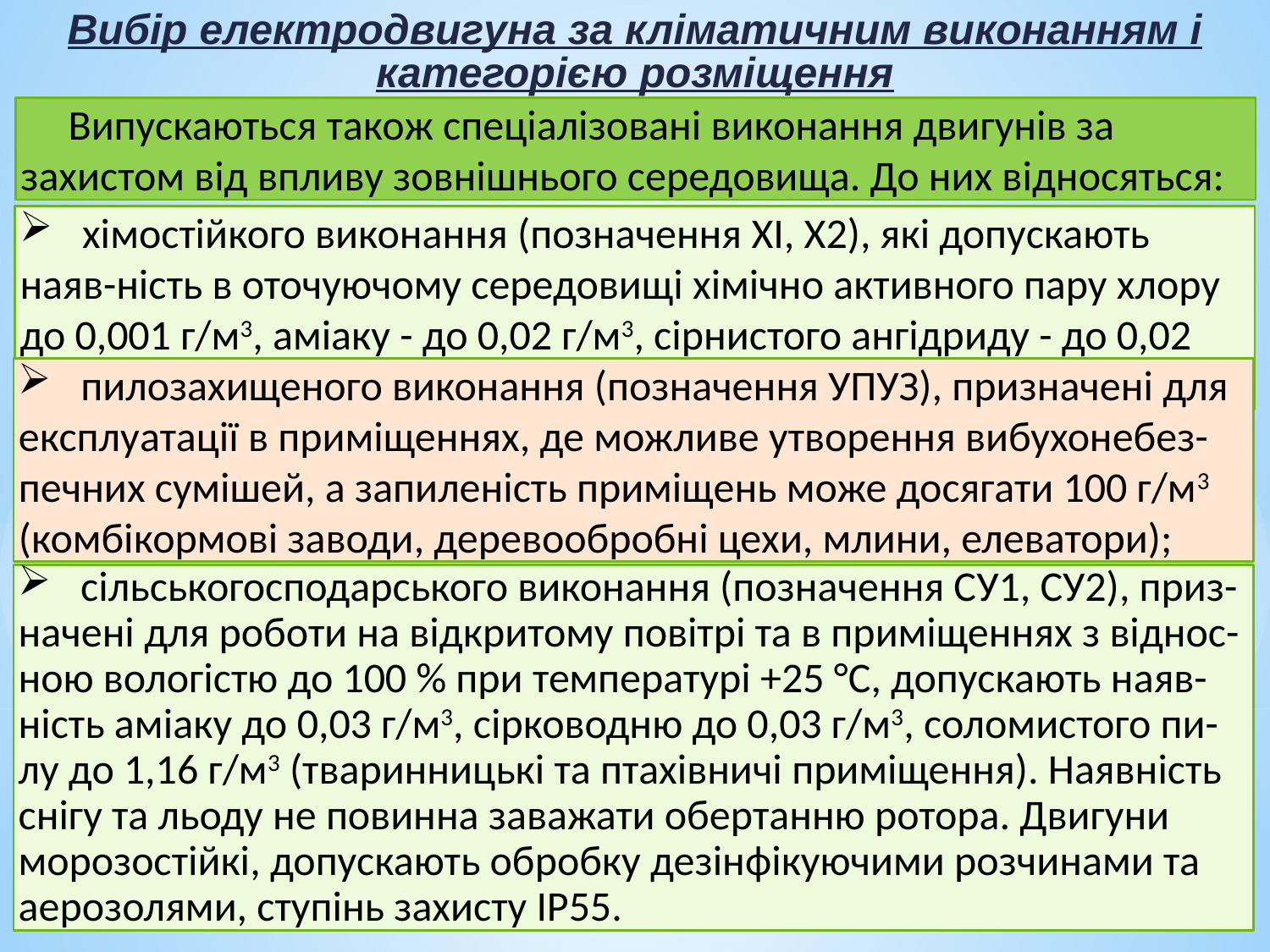

Вибір електродвигуна за кліматичним виконанням і категорією розміщення
     Випускаються також спеціалізовані виконання двигунів за захистом від впливу зовнішнього середовища. До них відносяться:
   хімостійкого виконання (позначення XI, Х2), які допускають наяв-ність в оточуючому середовищі хімічно активного пару хлору до 0,001 г/м3, аміаку - до 0,02 г/м3, сірнистого ангідриду - до 0,02 г/м3;
   пилозахищеного виконання (позначення УПУЗ), призначені для експлуатації в приміщеннях, де можливе утворення вибухонебез-печних сумішей, а запиленість приміщень може досягати 100 г/м3 (комбікормові заводи, деревообробні цехи, млини, елеватори);
   сільськогосподарського виконання (позначення СУ1, СУ2), приз-начені для роботи на відкритому повітрі та в приміщеннях з віднос-ною вологістю до 100 % при температурі +25 °С, допускають наяв-ність аміаку до 0,03 г/м3, сірководню до 0,03 г/м3, соломистого пи-лу до 1,16 г/м3 (тваринницькі та птахівничі приміщення). Наявність снігу та льоду не повинна заважати обертанню ротора. Двигуни морозостійкі, допускають обробку дезінфікуючими розчинами та аерозолями, ступінь захисту ІР55.